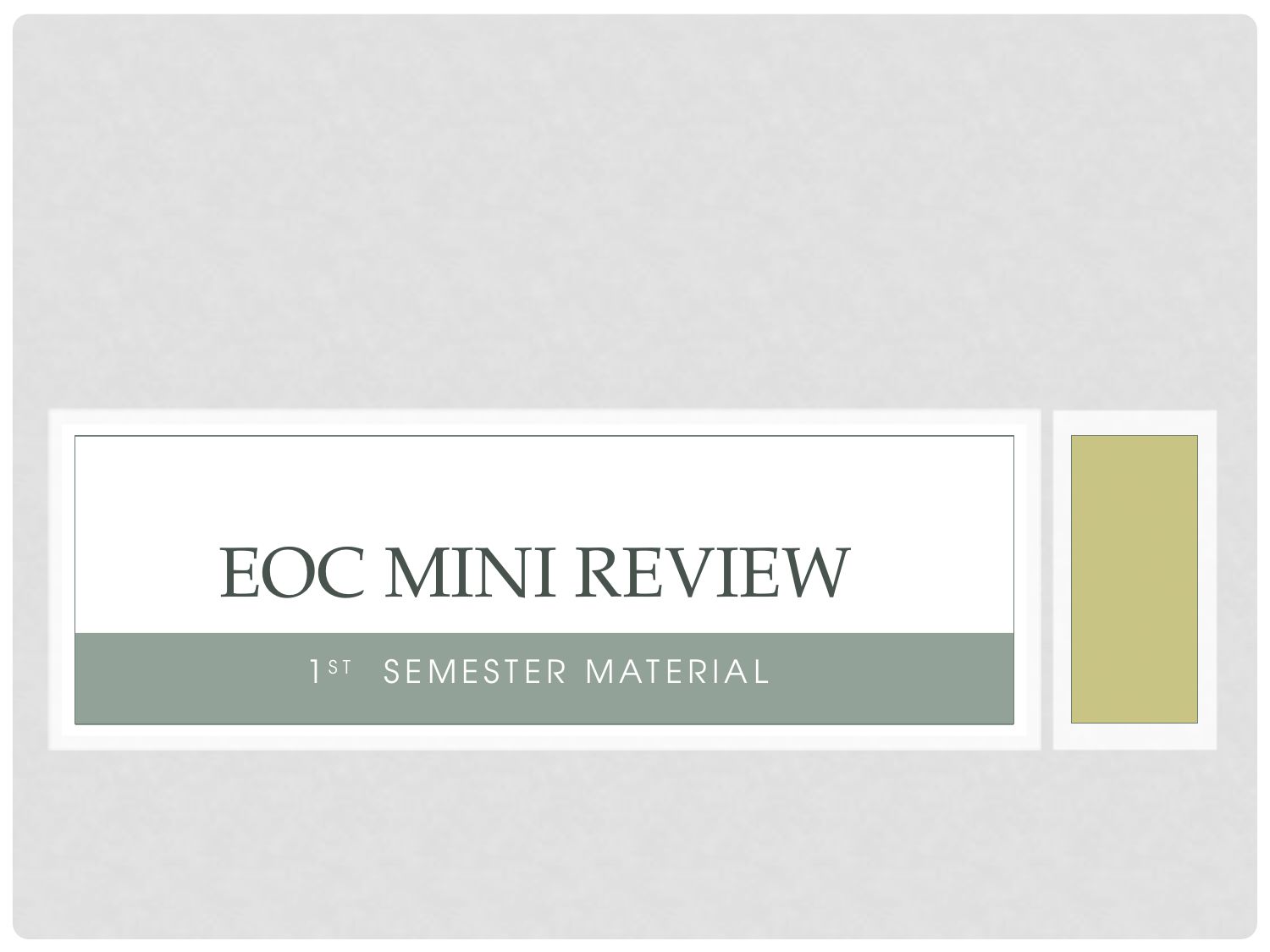

# EOC mini Review
1st  semester material